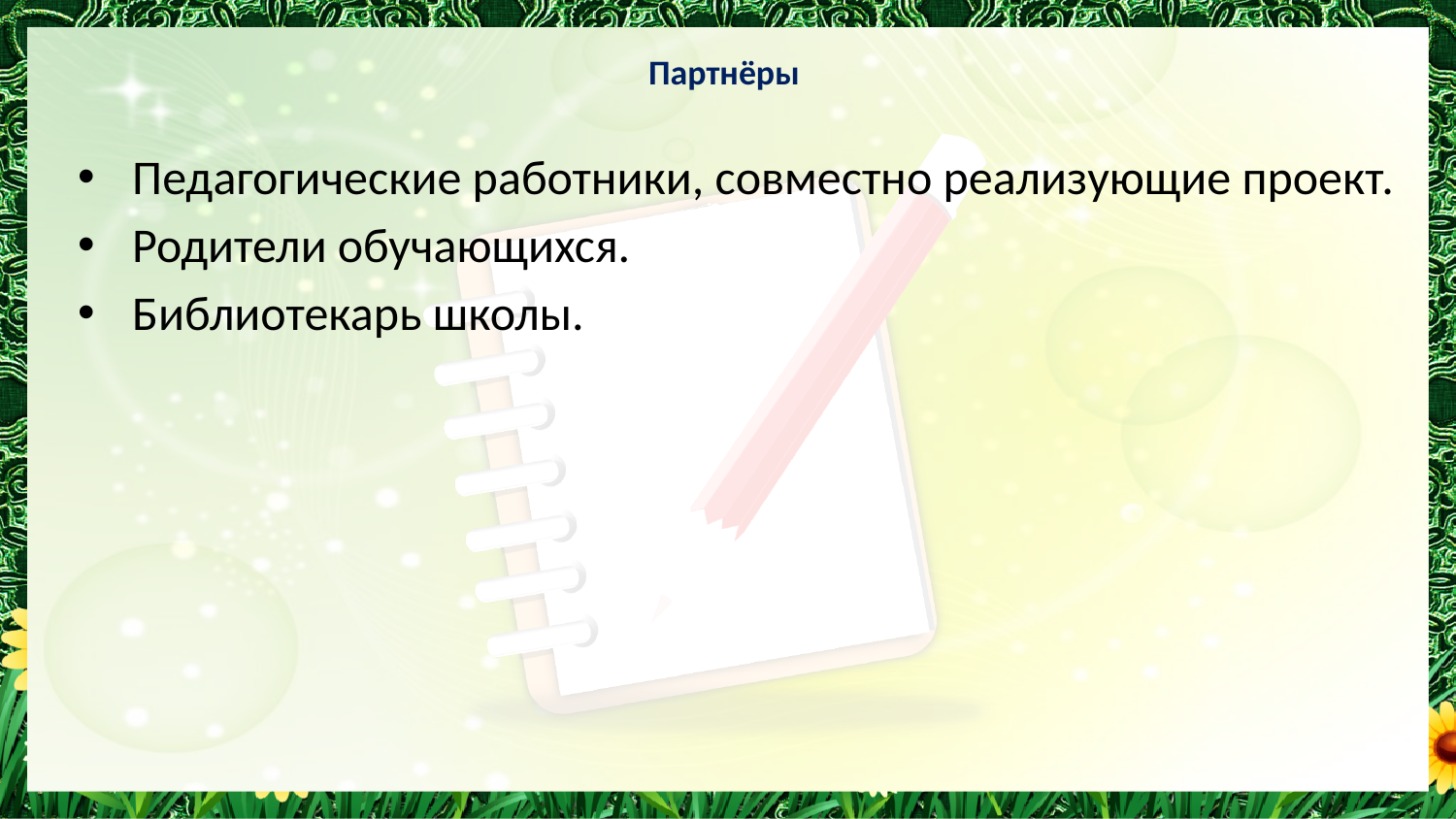

# Партнёры
Педагогические работники, совместно реализующие проект.
Родители обучающихся.
Библиотекарь школы.